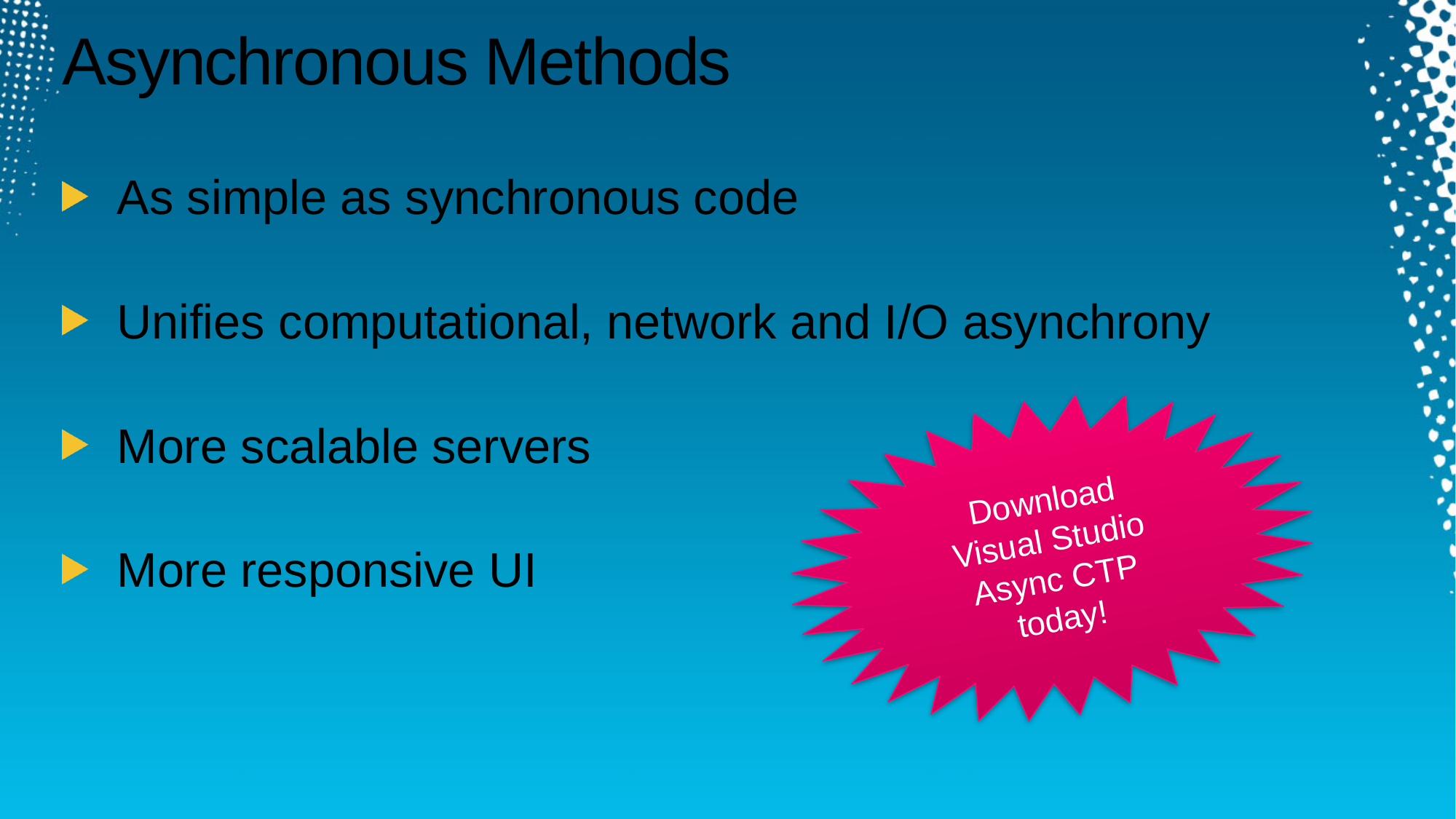

# Asynchronous Methods
As simple as synchronous code

Unifies computational, network and I/O asynchrony

More scalable servers

More responsive UI
Download
Visual Studio Async CTP
today!